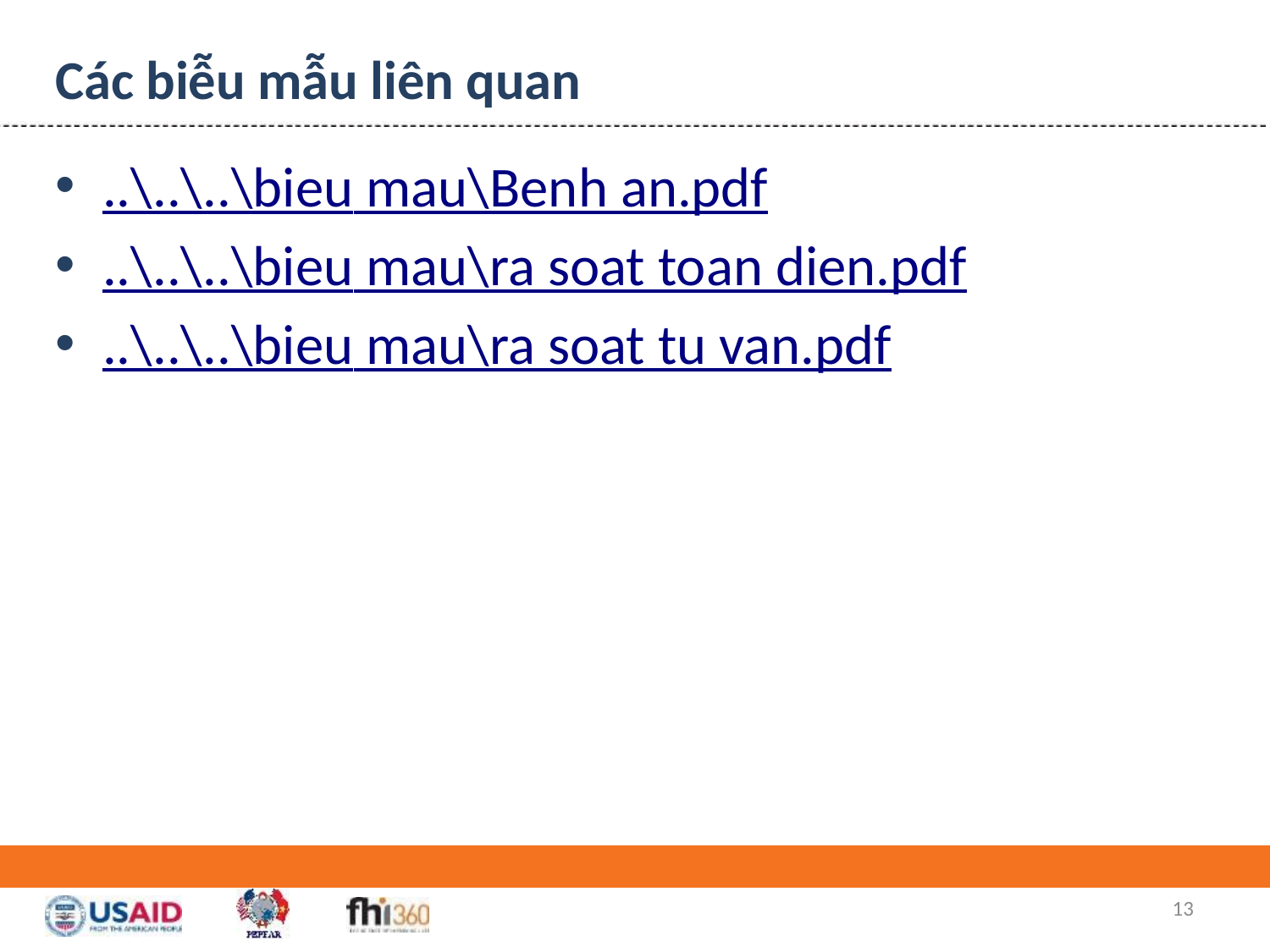

# Các biễu mẫu liên quan
..\..\..\bieu mau\Benh an.pdf
..\..\..\bieu mau\ra soat toan dien.pdf
..\..\..\bieu mau\ra soat tu van.pdf
13